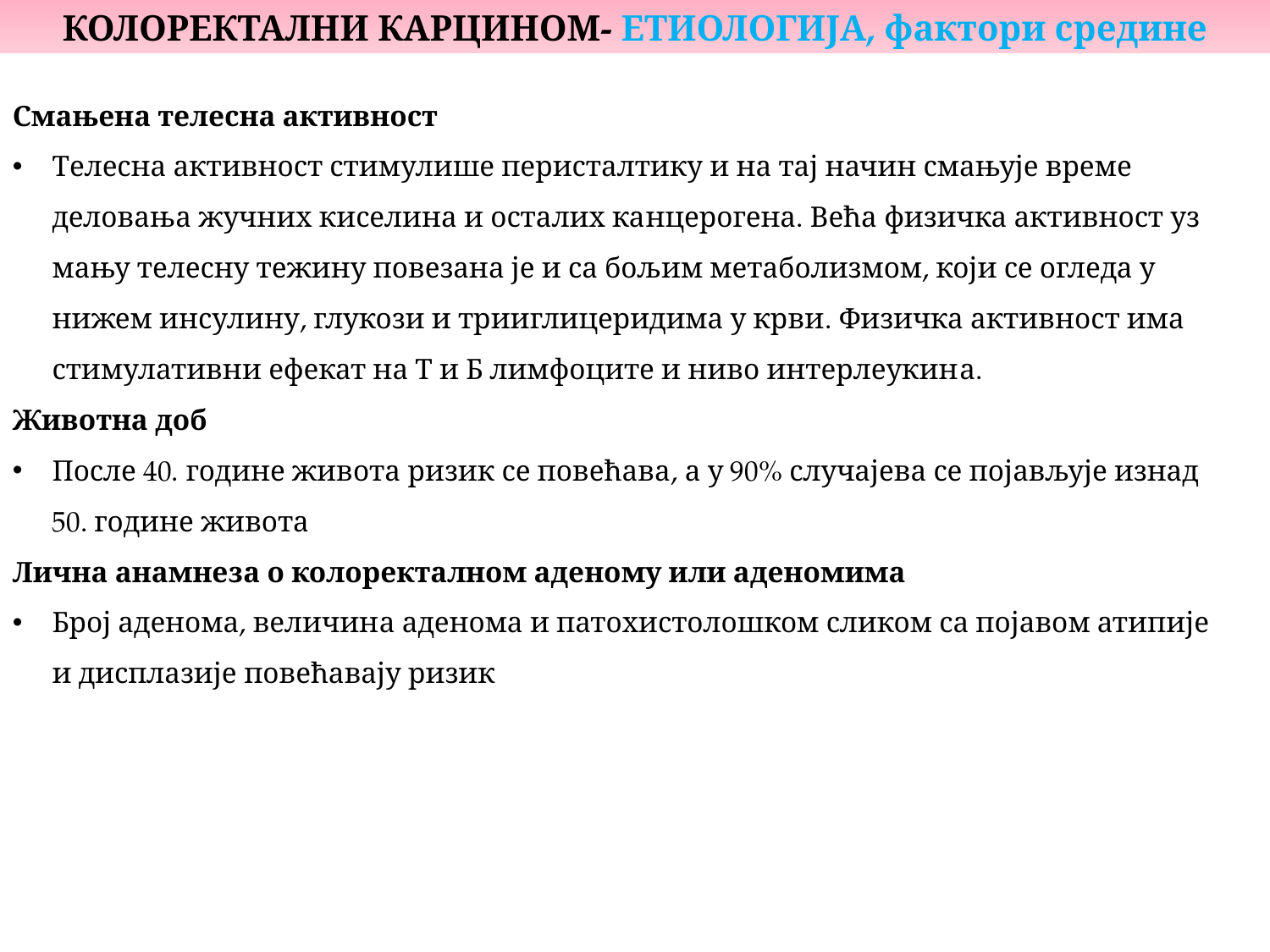

КОЛОРЕКТАЛНИ КАРЦИНОМ- ЕТИОЛОГИЈА, фактори средине

Смањена телесна активност
Телесна активност стимулише перисталтику и на тај начин смањује време деловања жучних киселина и осталих канцерогена. Већа физичка активност уз мању телесну тежину повезана је и са бољим метаболизмом, који се огледа у нижем инсулину, глукози и трииглицеридима у крви. Физичка активност има стимулативни ефекат на Т и Б лимфоците и ниво интерлеукина.
Животна доб
После 40. године живота ризик се повећава, а у 90% случајева се појављује изнад 50. године живота
Лична анамнеза о колоректалном аденому или аденомима
Број аденома, величина аденома и патохистолошком сликом са појавом атипије и дисплазије повећавају ризик